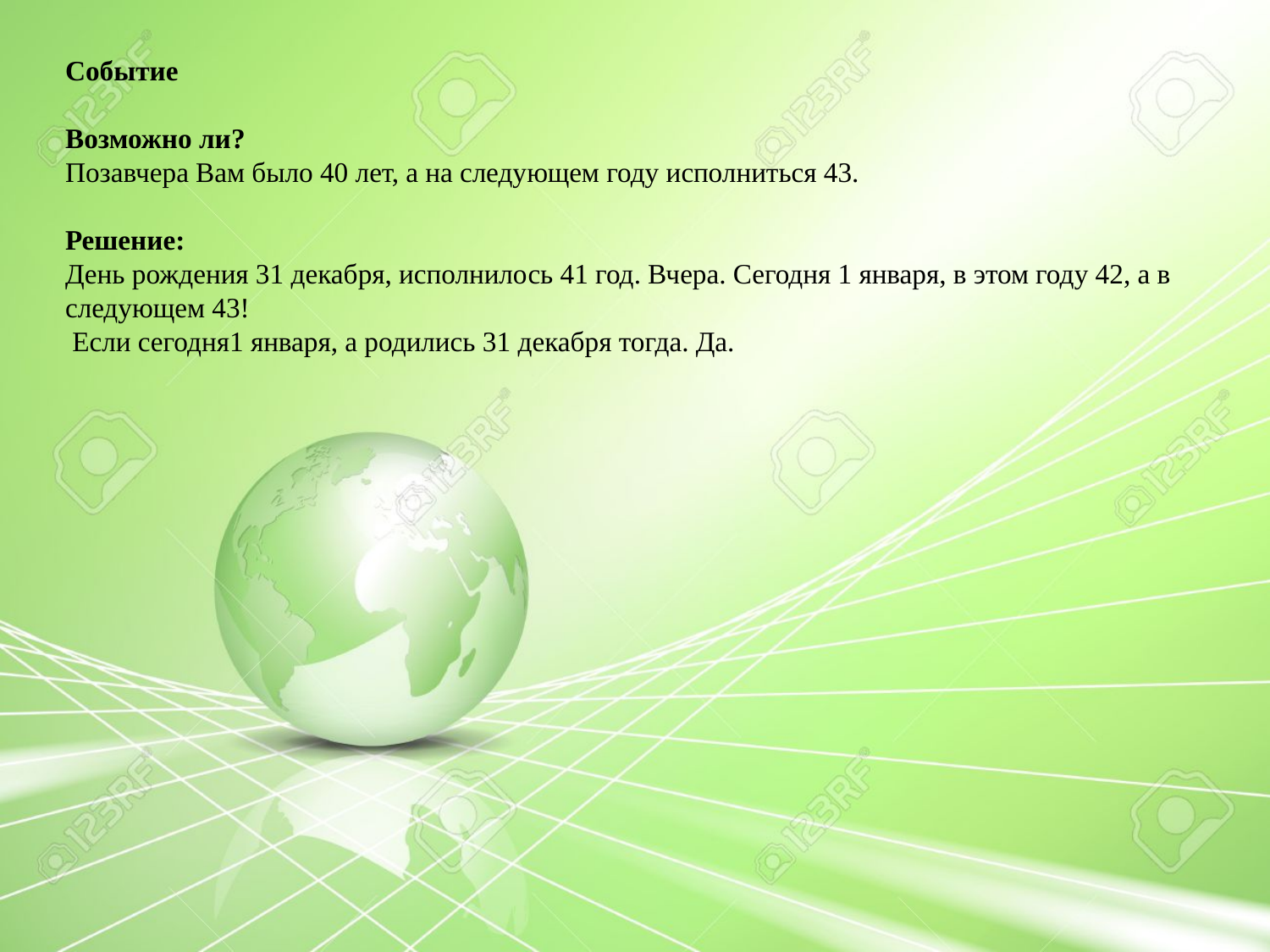

Событие

Возможно ли?
Позавчера Вам было 40 лет, а на следующем году исполниться 43.

Решение:
День рождения 31 декабря, исполнилось 41 год. Вчера. Сегодня 1 января, в этом году 42, а в следующем 43!
 Если сегодня1 января, а родились 31 декабря тогда. Да.